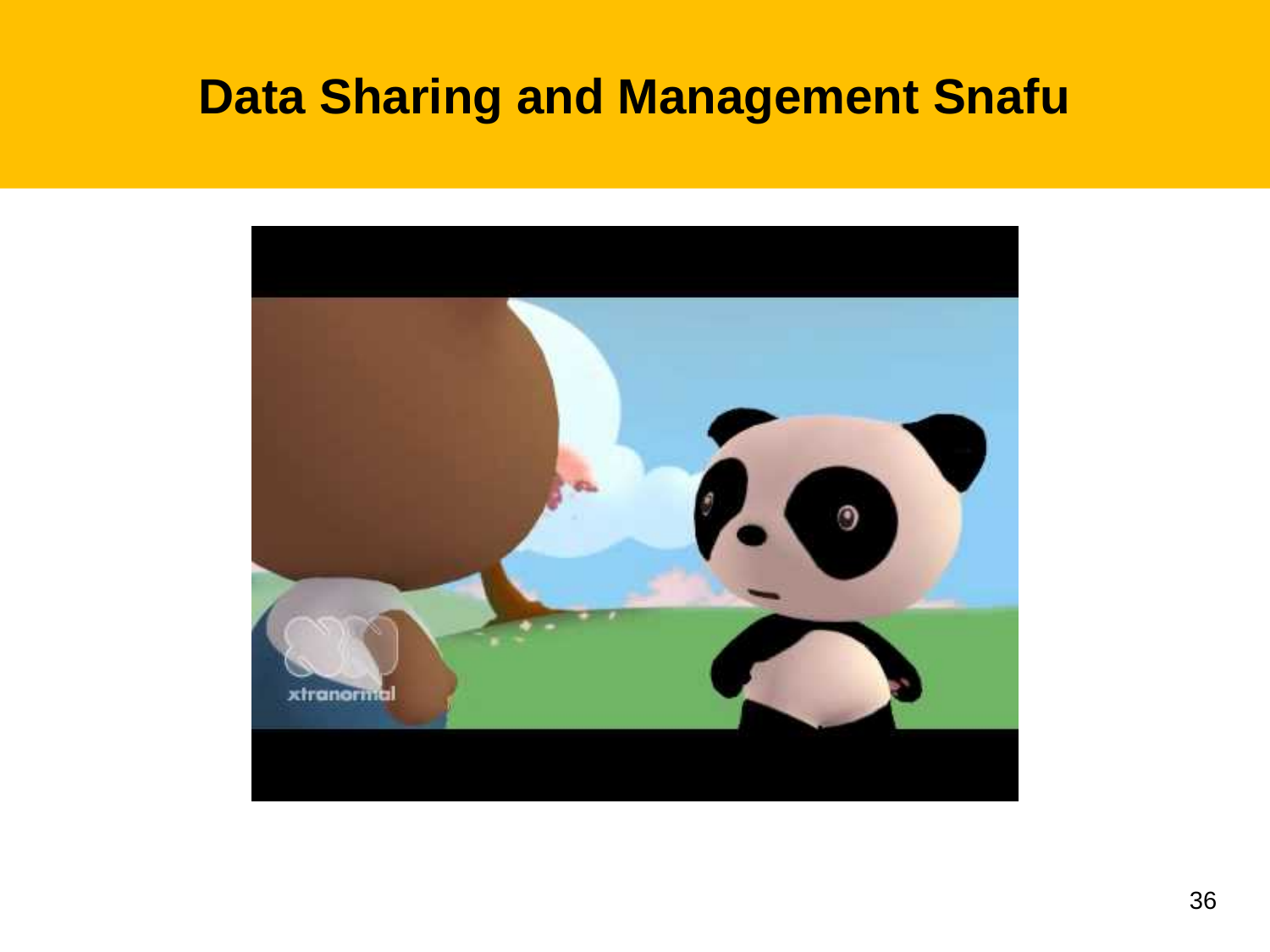

# Data Sharing and Management Snafu

36